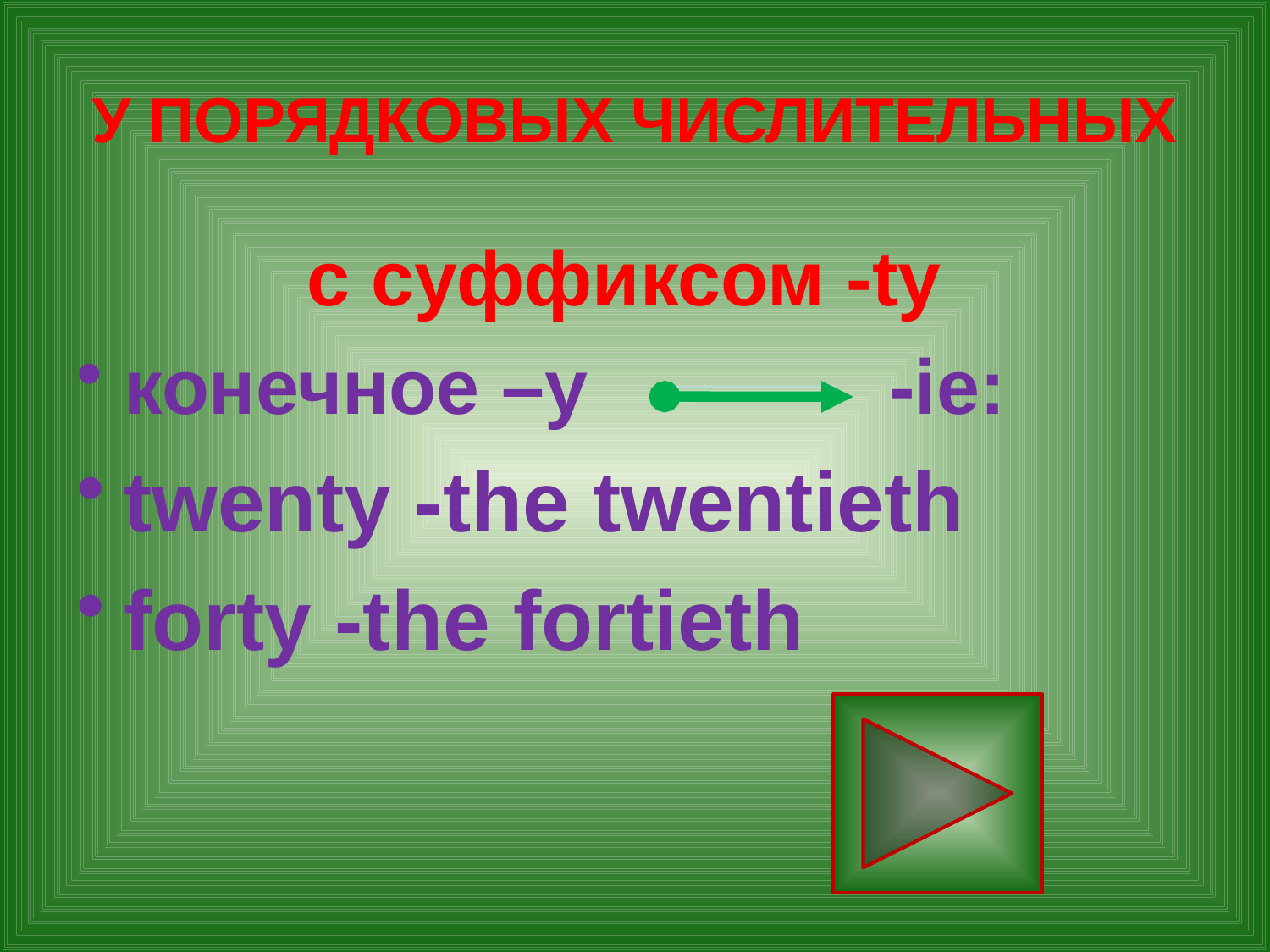

# У ПОРЯДКОВЫХ ЧИСЛИТЕЛЬНЫХ
с суффиксом -ty
конечное –у              -ie:
twenty -the twentieth
forty -the fortieth